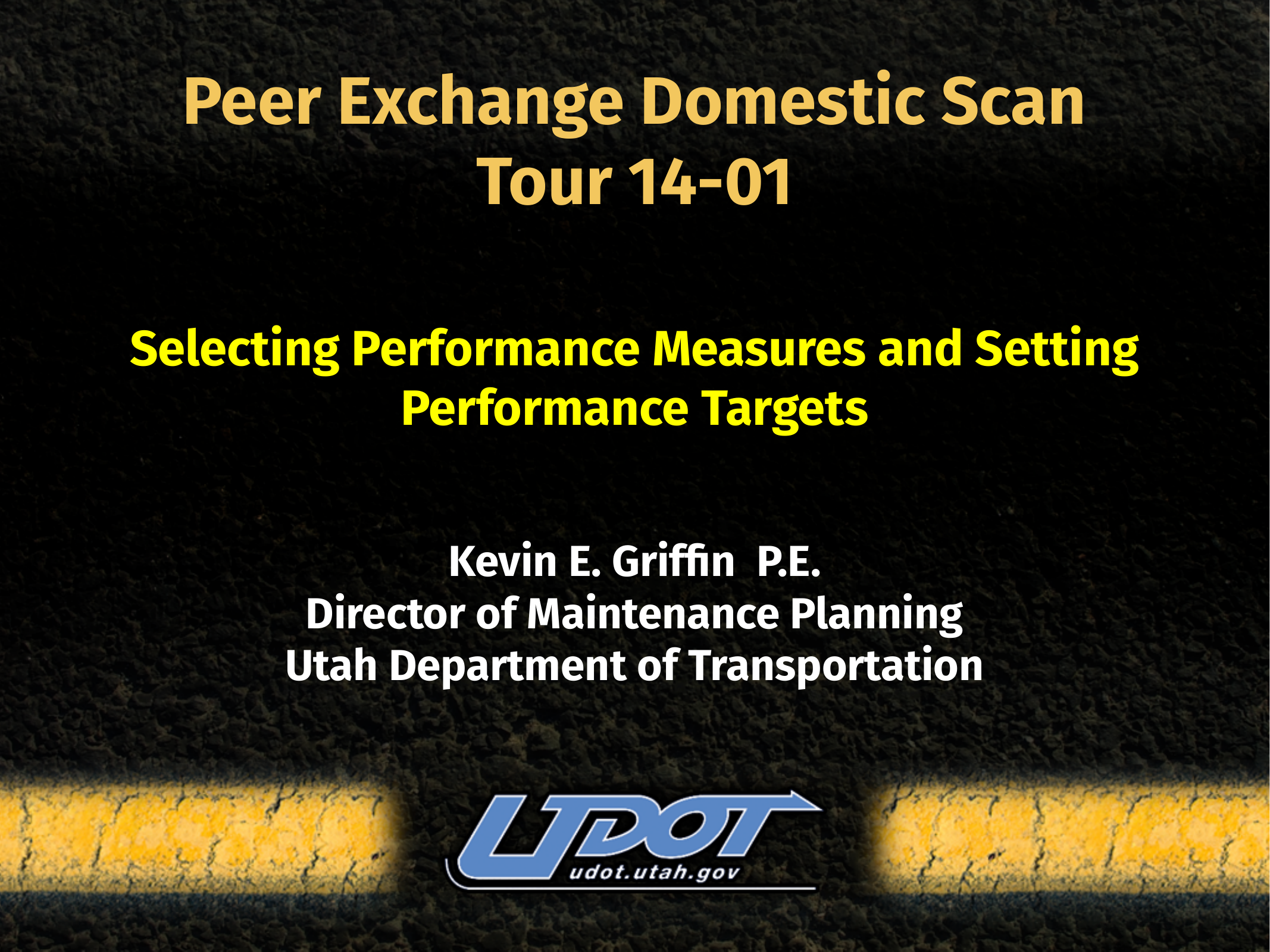

# Peer Exchange Domestic Scan Tour 14-01 Selecting Performance Measures and Setting Performance Targets Kevin E. Griffin  P.E. Director of Maintenance Planning Utah Department of Transportation